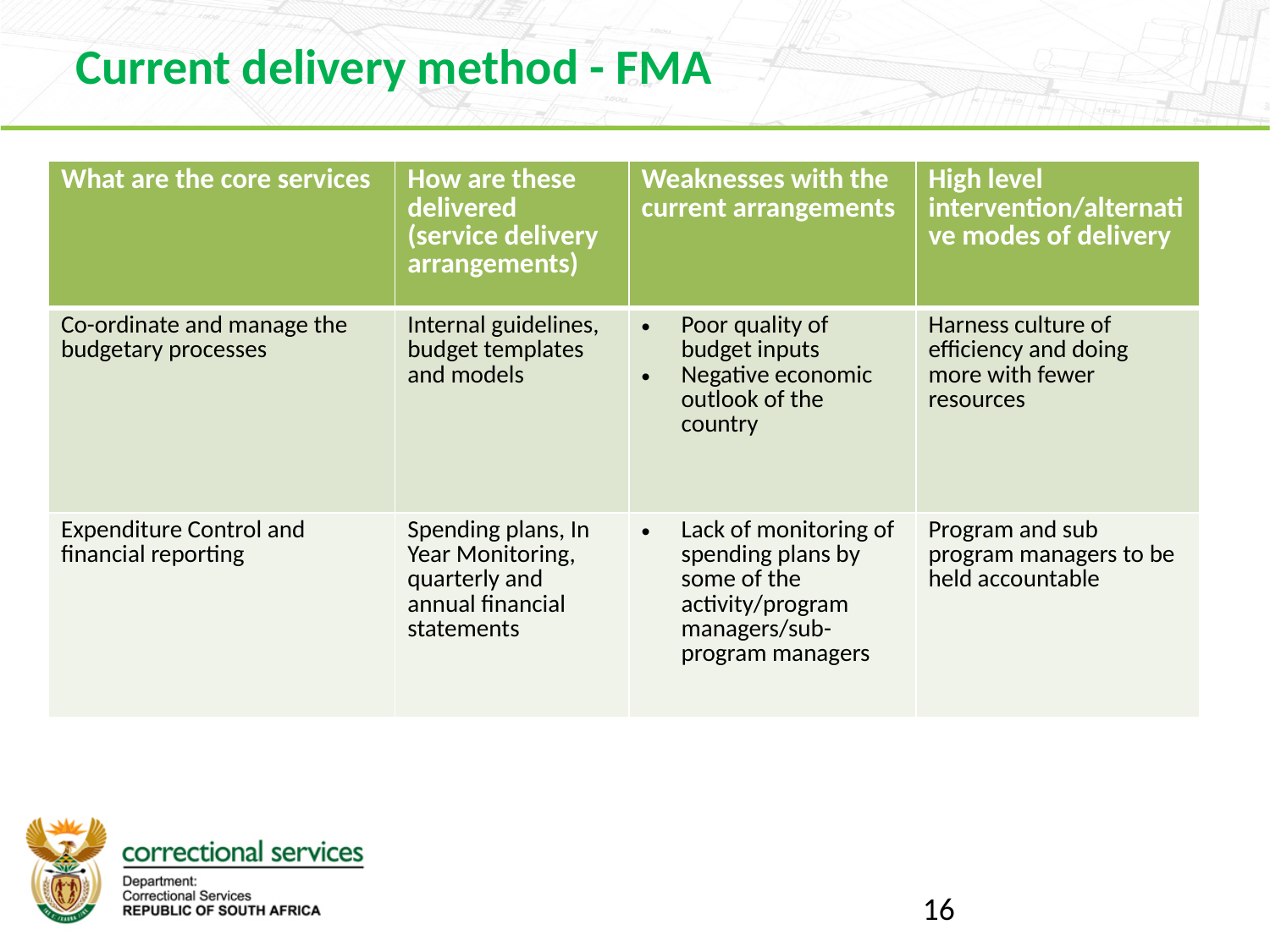

Current delivery method - FMA
| What are the core services | How are these delivered (service delivery arrangements) | Weaknesses with the current arrangements | High level intervention/alternative modes of delivery |
| --- | --- | --- | --- |
| Co-ordinate and manage the budgetary processes | Internal guidelines, budget templates and models | Poor quality of budget inputs Negative economic outlook of the country | Harness culture of efficiency and doing more with fewer resources |
| Expenditure Control and financial reporting | Spending plans, In Year Monitoring, quarterly and annual financial statements | Lack of monitoring of spending plans by some of the activity/program managers/sub-program managers | Program and sub program managers to be held accountable |
16